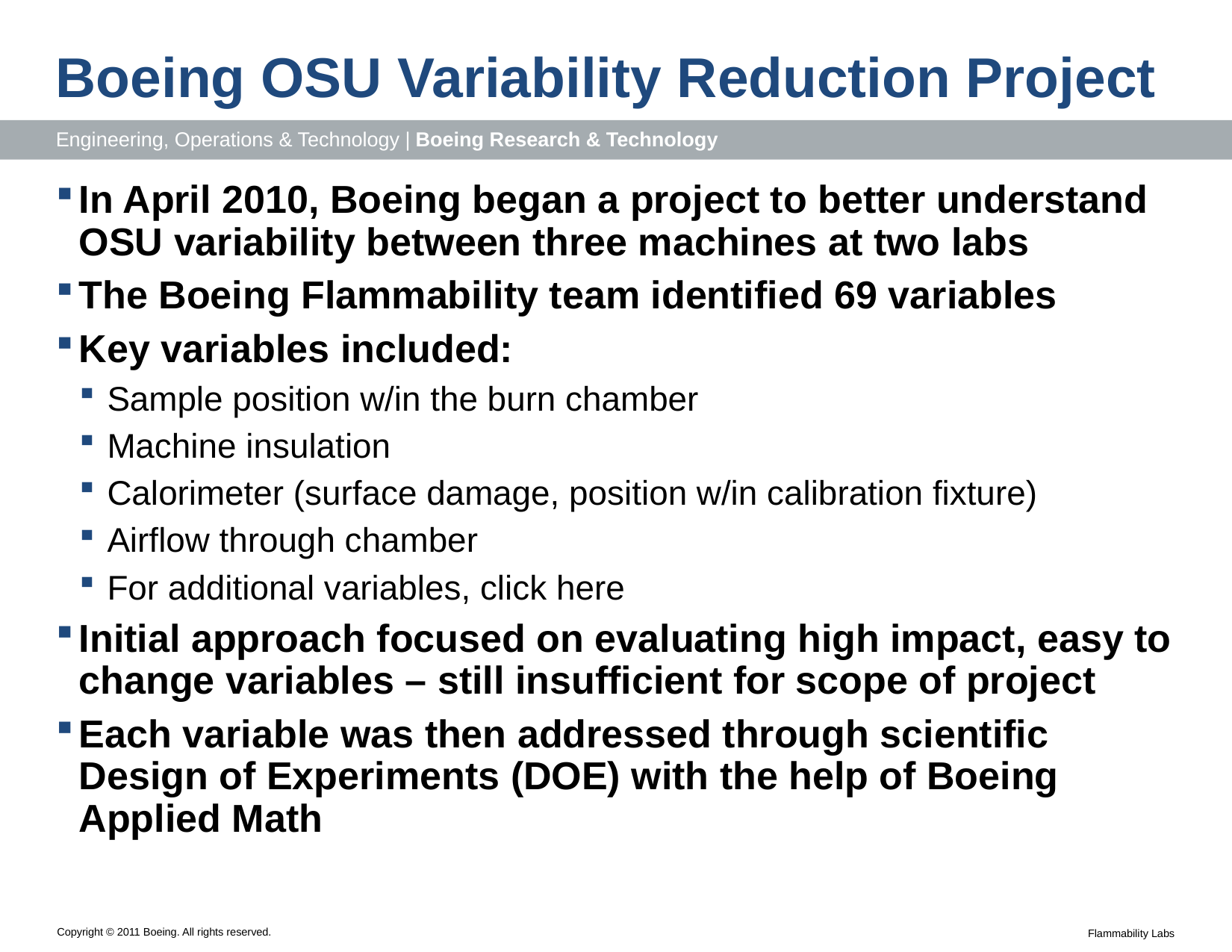

# Boeing OSU Variability Reduction Project
In April 2010, Boeing began a project to better understand OSU variability between three machines at two labs
The Boeing Flammability team identified 69 variables
Key variables included:
Sample position w/in the burn chamber
Machine insulation
Calorimeter (surface damage, position w/in calibration fixture)
Airflow through chamber
For additional variables, click here
Initial approach focused on evaluating high impact, easy to change variables – still insufficient for scope of project
Each variable was then addressed through scientific Design of Experiments (DOE) with the help of Boeing Applied Math

Flammability Labs